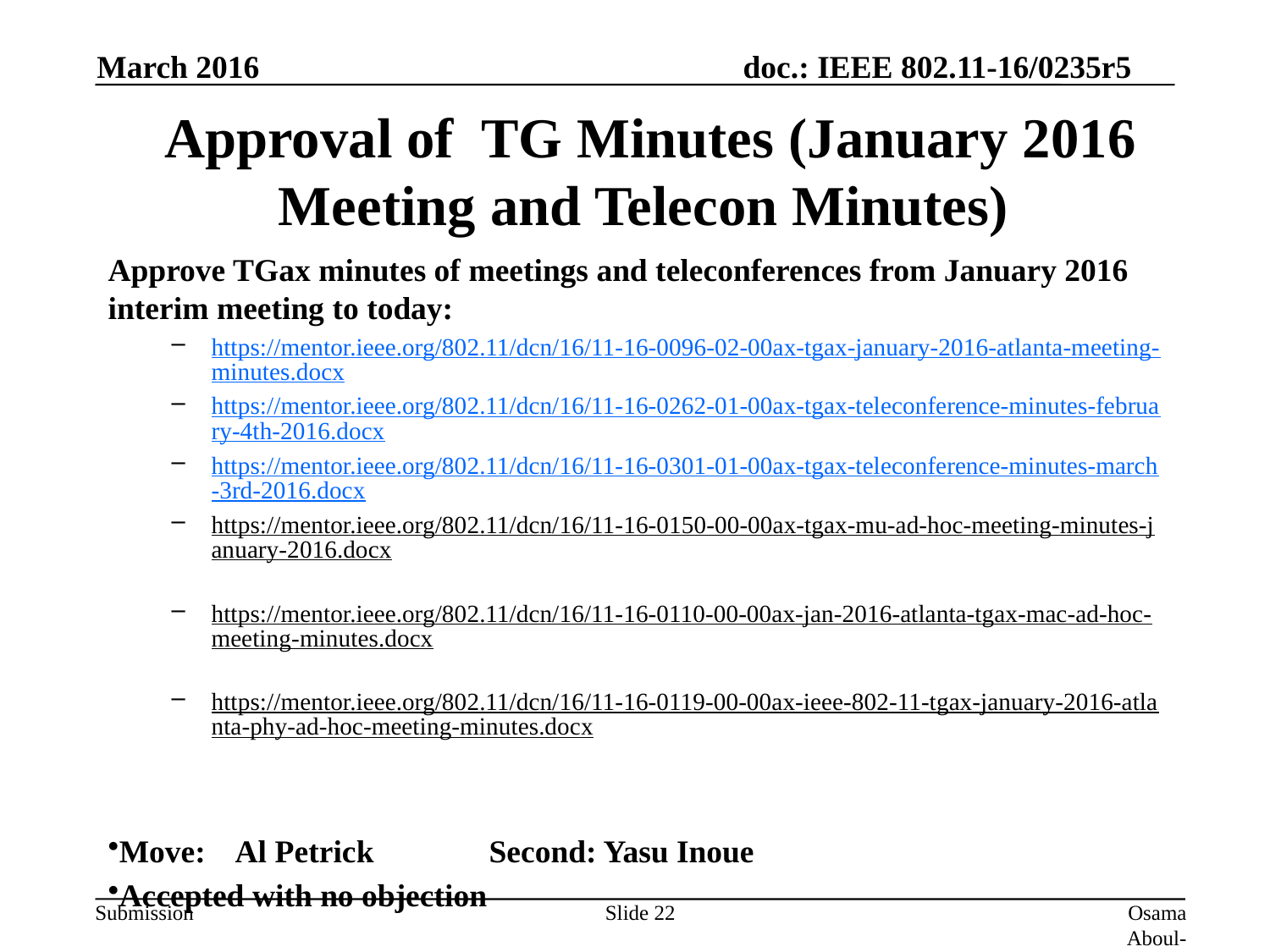

March 2016
# Approval of  TG Minutes (January 2016 Meeting and Telecon Minutes)
Approve TGax minutes of meetings and teleconferences from January 2016 interim meeting to today:
https://mentor.ieee.org/802.11/dcn/16/11-16-0096-02-00ax-tgax-january-2016-atlanta-meeting-minutes.docx
https://mentor.ieee.org/802.11/dcn/16/11-16-0262-01-00ax-tgax-teleconference-minutes-february-4th-2016.docx
https://mentor.ieee.org/802.11/dcn/16/11-16-0301-01-00ax-tgax-teleconference-minutes-march-3rd-2016.docx
https://mentor.ieee.org/802.11/dcn/16/11-16-0150-00-00ax-tgax-mu-ad-hoc-meeting-minutes-january-2016.docx
https://mentor.ieee.org/802.11/dcn/16/11-16-0110-00-00ax-jan-2016-atlanta-tgax-mac-ad-hoc-meeting-minutes.docx
https://mentor.ieee.org/802.11/dcn/16/11-16-0119-00-00ax-ieee-802-11-tgax-january-2016-atlanta-phy-ad-hoc-meeting-minutes.docx

Move:	Al Petrick	Second: Yasu Inoue
Accepted with no objection

Slide 22
Osama Aboul-Magd (Huawei Technologies)